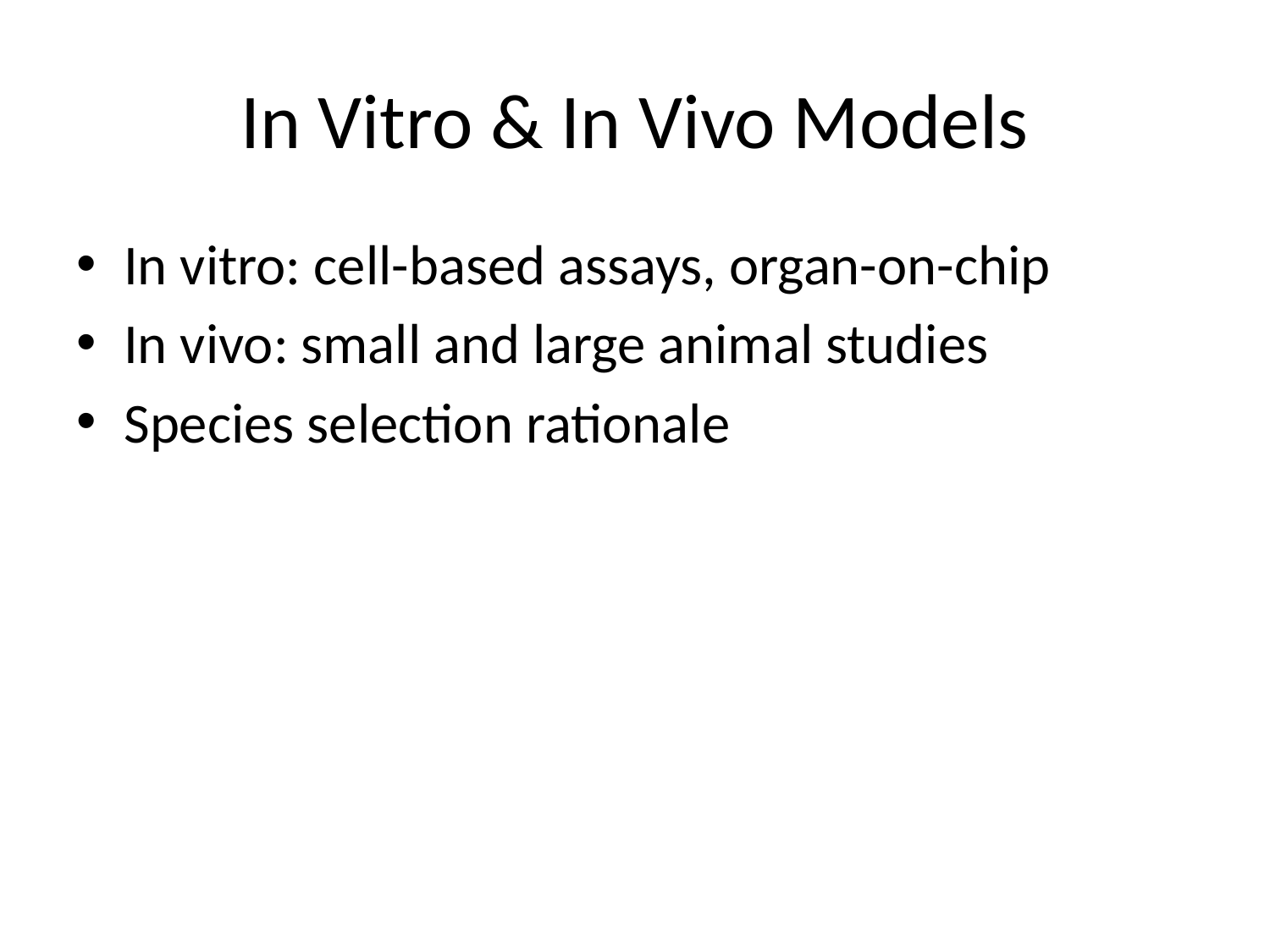

# In Vitro & In Vivo Models
In vitro: cell-based assays, organ-on-chip
In vivo: small and large animal studies
Species selection rationale